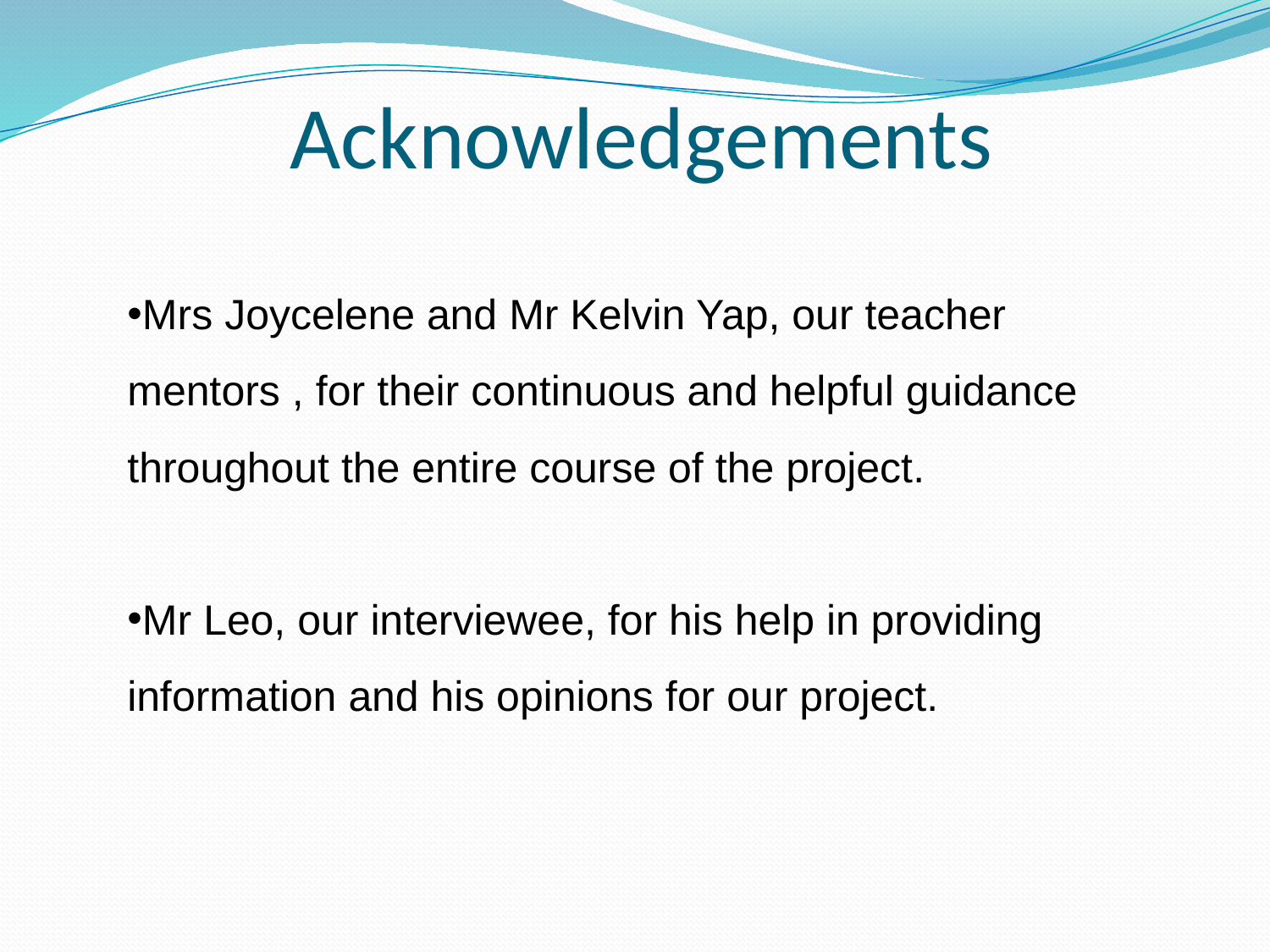

# Acknowledgements
Mrs Joycelene and Mr Kelvin Yap, our teacher    mentors , for their continuous and helpful guidance throughout the entire course of the project.

Mr Leo, our interviewee, for his help in providing information and his opinions for our project.